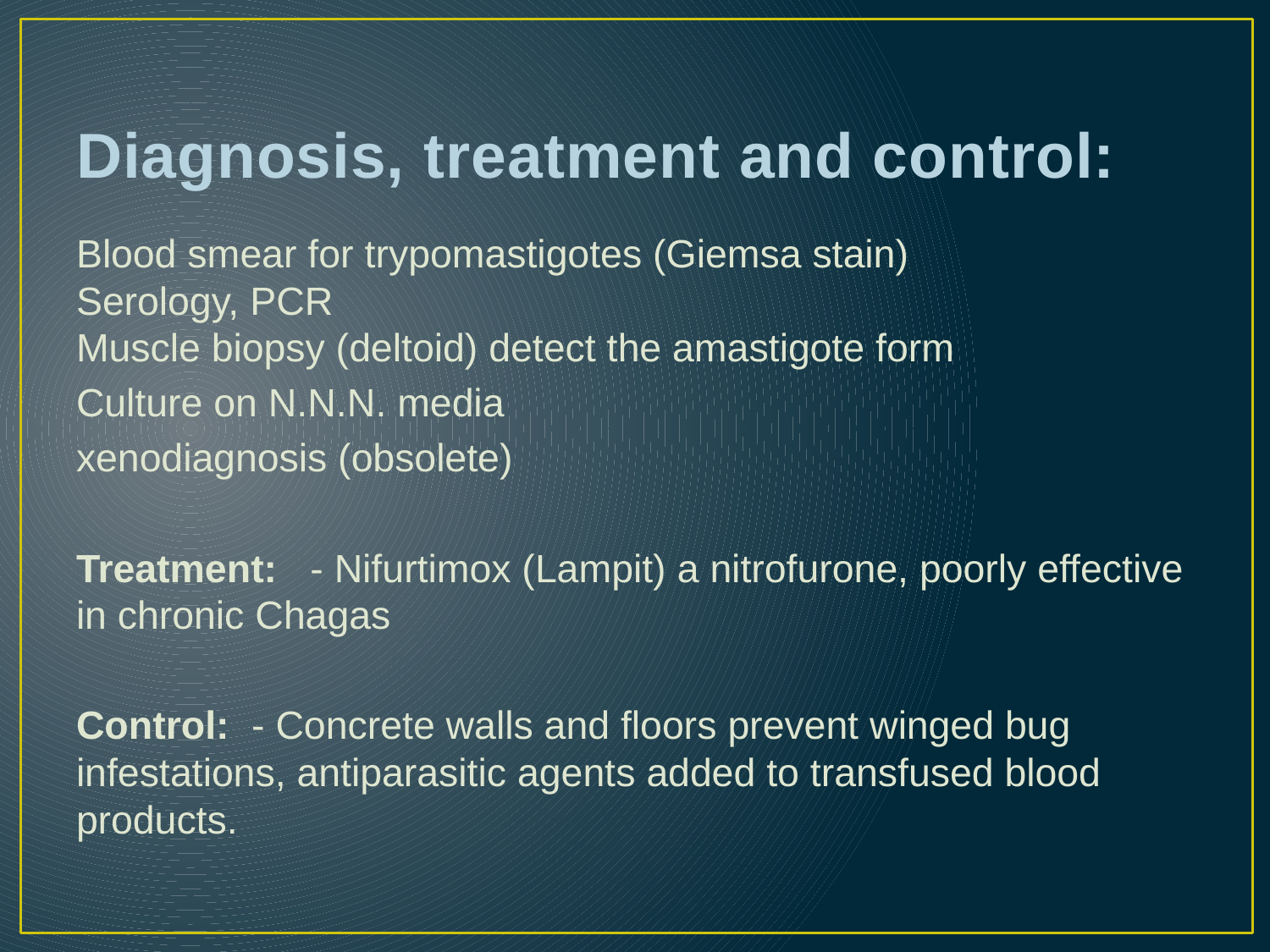

# Diagnosis, treatment and control:
Blood smear for trypomastigotes (Giemsa stain)
Serology, PCR
Muscle biopsy (deltoid) detect the amastigote form
Culture on N.N.N. media
xenodiagnosis (obsolete)

Treatment:   - Nifurtimox (Lampit) a nitrofurone, poorly effective in chronic Chagas

Control:  - Concrete walls and floors prevent winged bug infestations, antiparasitic agents added to transfused blood products.